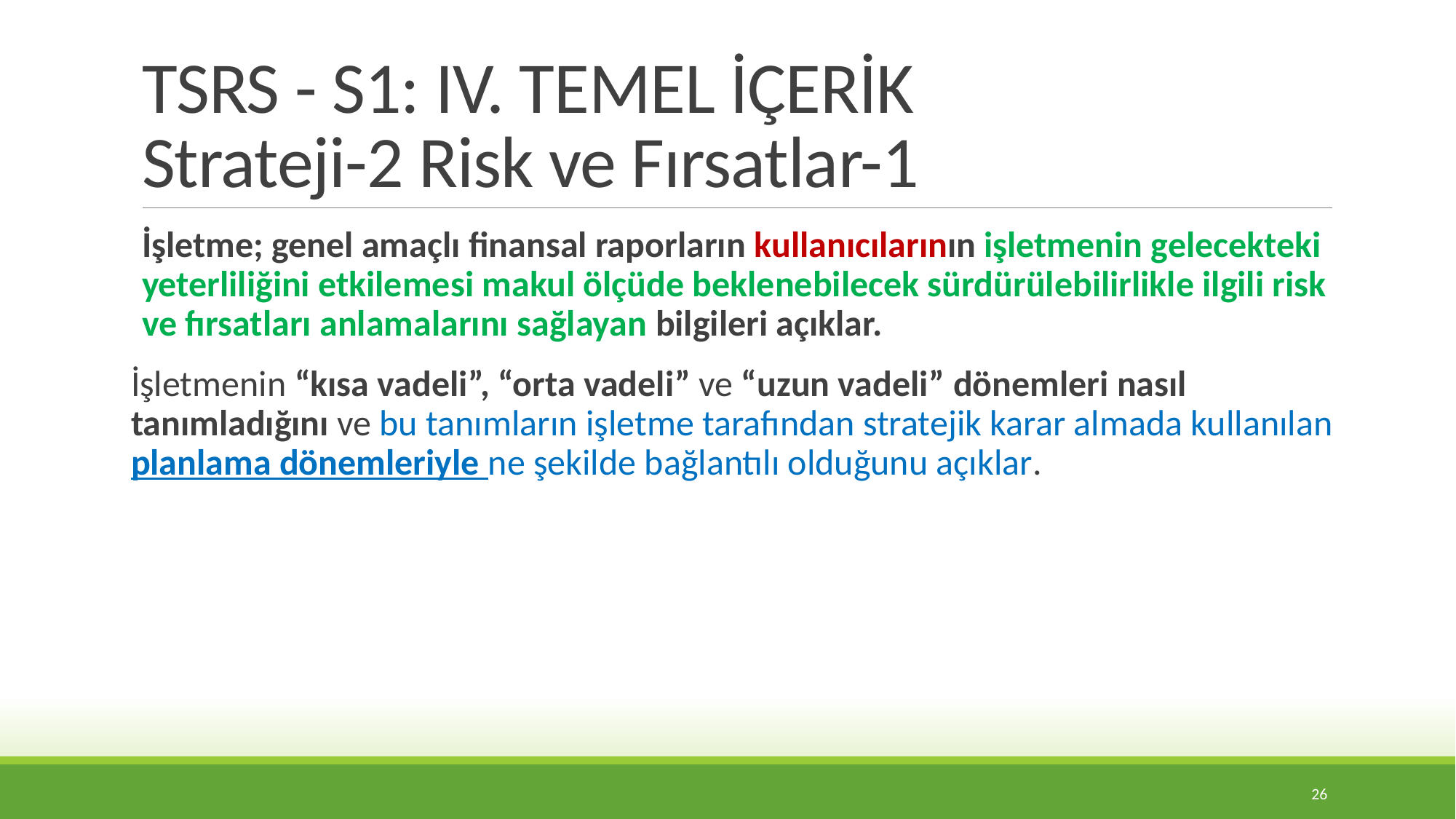

# TSRS - S1: IV. TEMEL İÇERİK Strateji-2 Risk ve Fırsatlar-1
İşletme; genel amaçlı finansal raporların kullanıcılarının işletmenin gelecekteki yeterliliğini etkilemesi makul ölçüde beklenebilecek sürdürülebilirlikle ilgili risk ve fırsatları anlamalarını sağlayan bilgileri açıklar.
İşletmenin “kısa vadeli”, “orta vadeli” ve “uzun vadeli” dönemleri nasıl tanımladığını ve bu tanımların işletme tarafından stratejik karar almada kullanılan planlama dönemleriyle ne şekilde bağlantılı olduğunu açıklar.
26